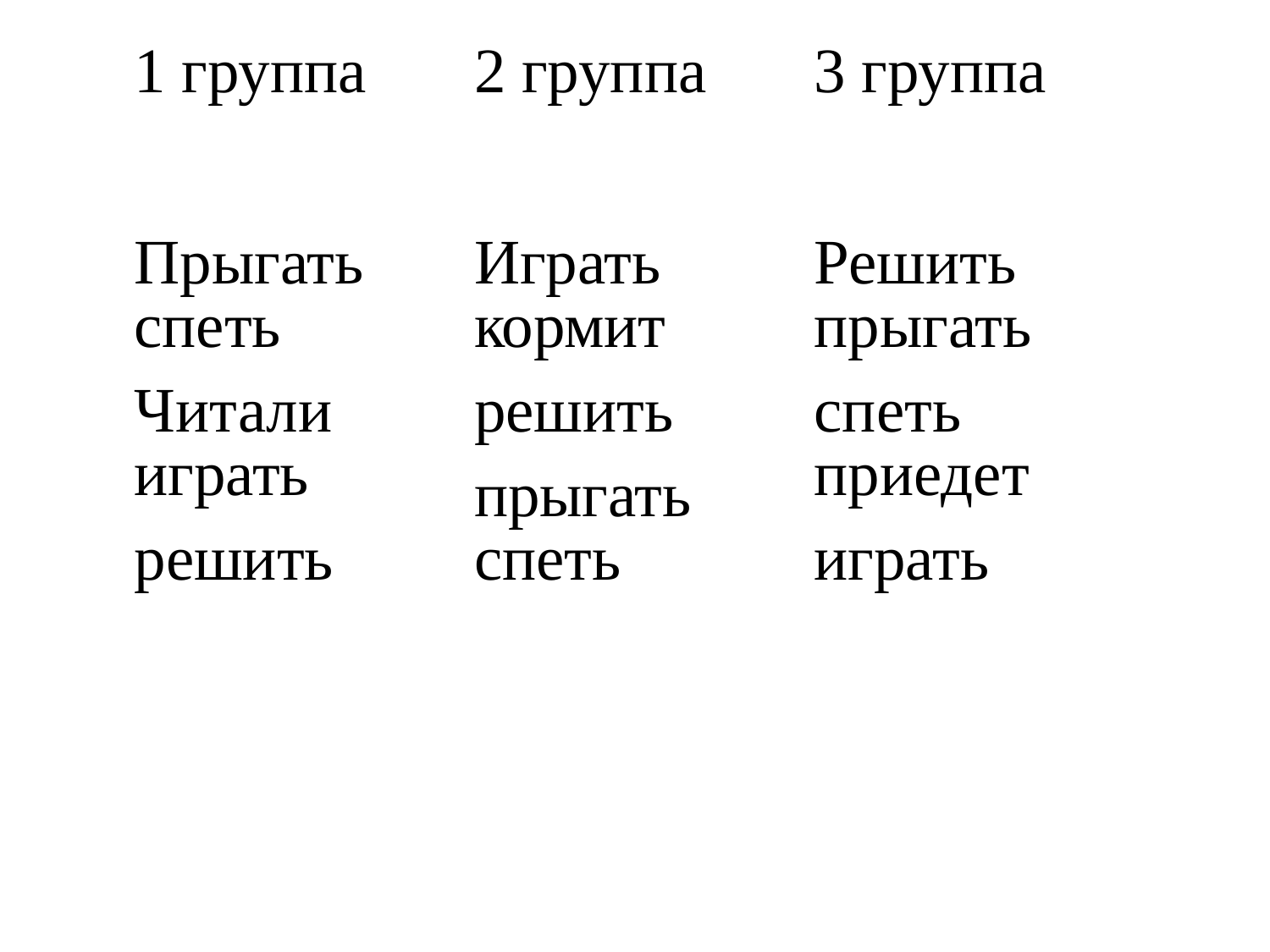

#
| 1 группа | 2 группа | 3 группа |
| --- | --- | --- |
| Прыгать спеть Читали играть решить | Играть кормит решить прыгать спеть | Решить прыгать спеть приедет играть |